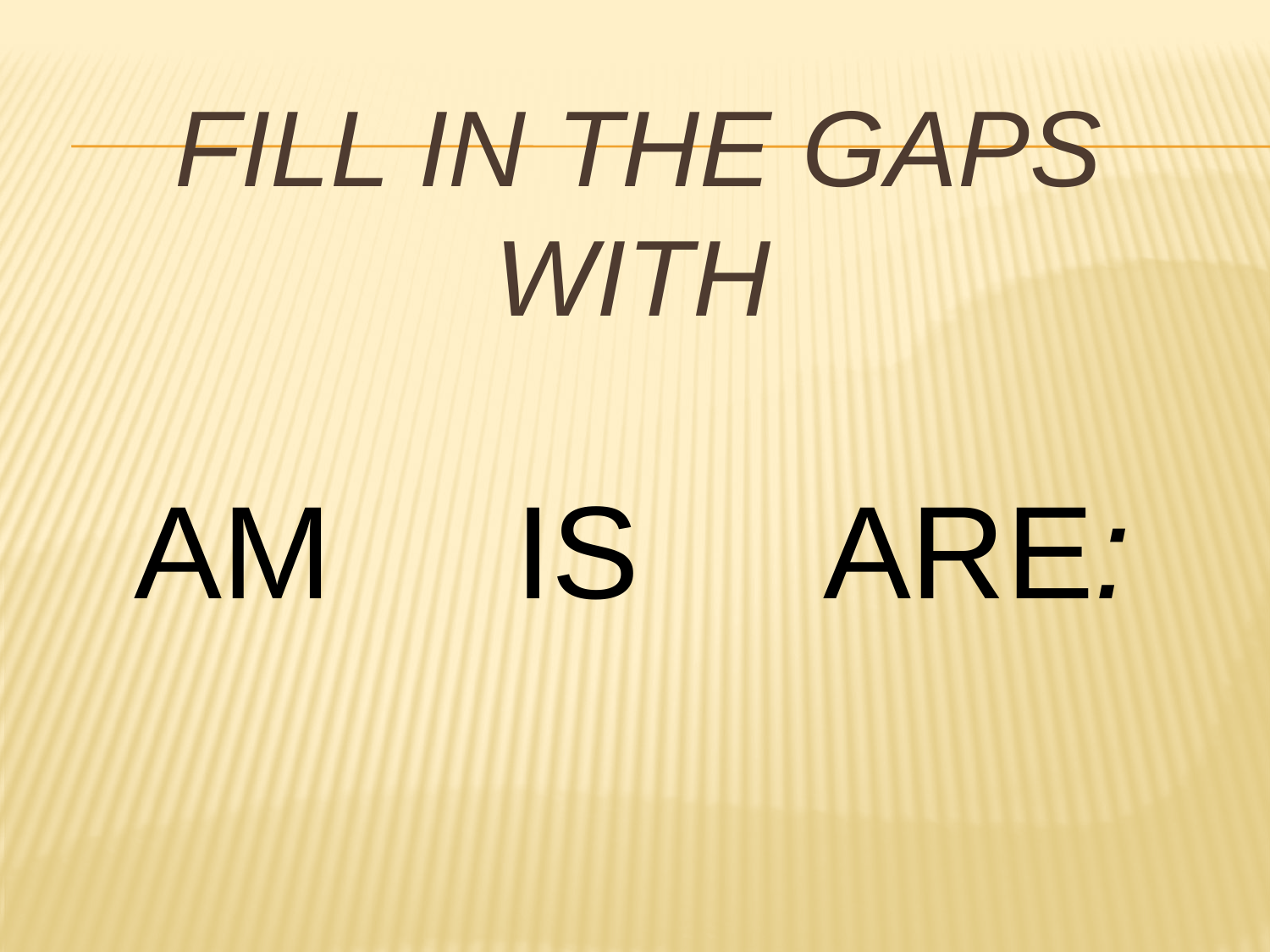

# Fill in the gaps with am     is     are: